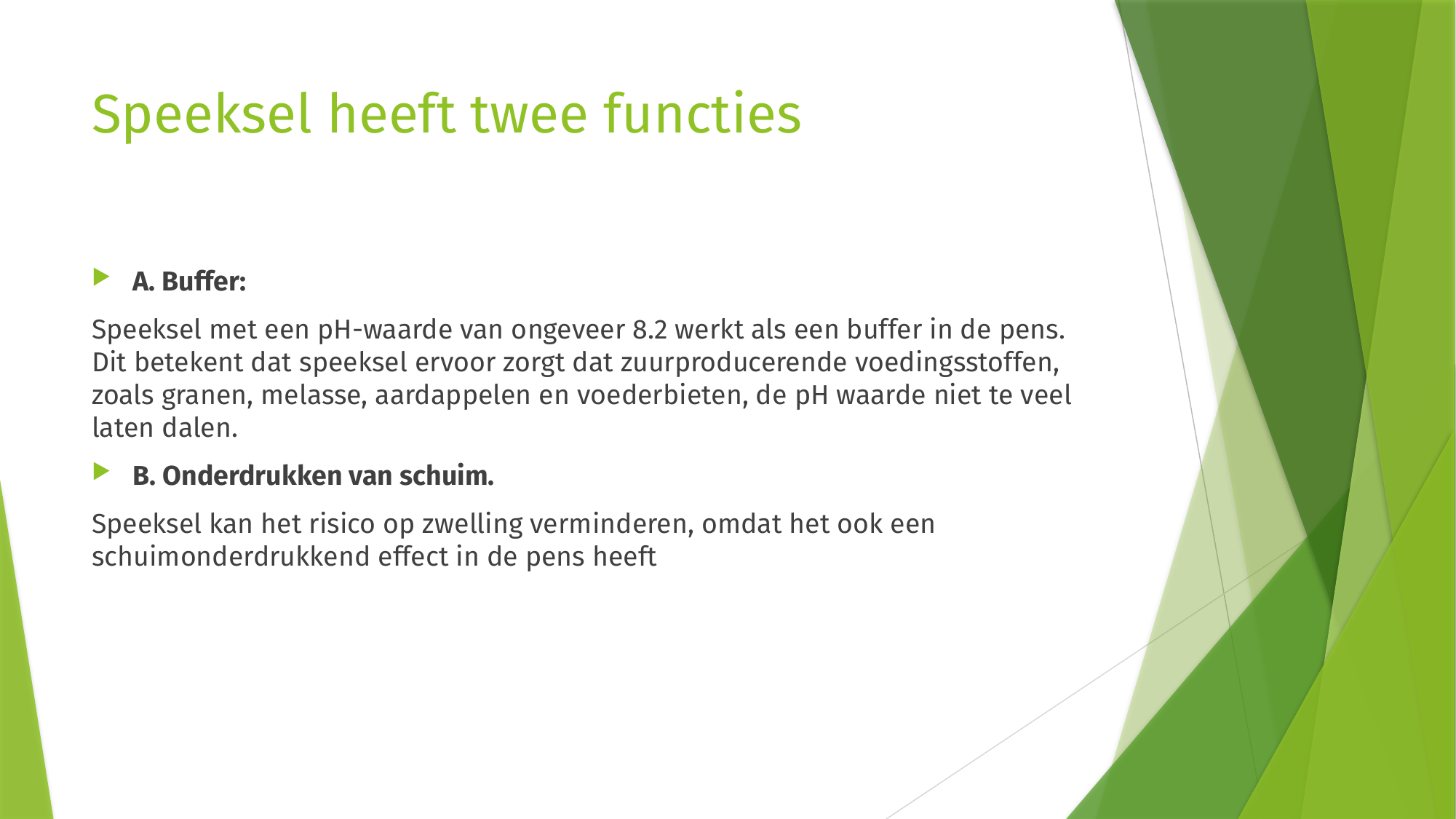

# Speeksel heeft twee functies
A. Buffer:
Speeksel met een pH-waarde van ongeveer 8.2 werkt als een buffer in de pens. Dit betekent dat speeksel ervoor zorgt dat zuurproducerende voedingsstoffen, zoals granen, melasse, aardappelen en voederbieten, de pH waarde niet te veel laten dalen.
B. Onderdrukken van schuim.
Speeksel kan het risico op zwelling verminderen, omdat het ook een schuimonderdrukkend effect in de pens heeft